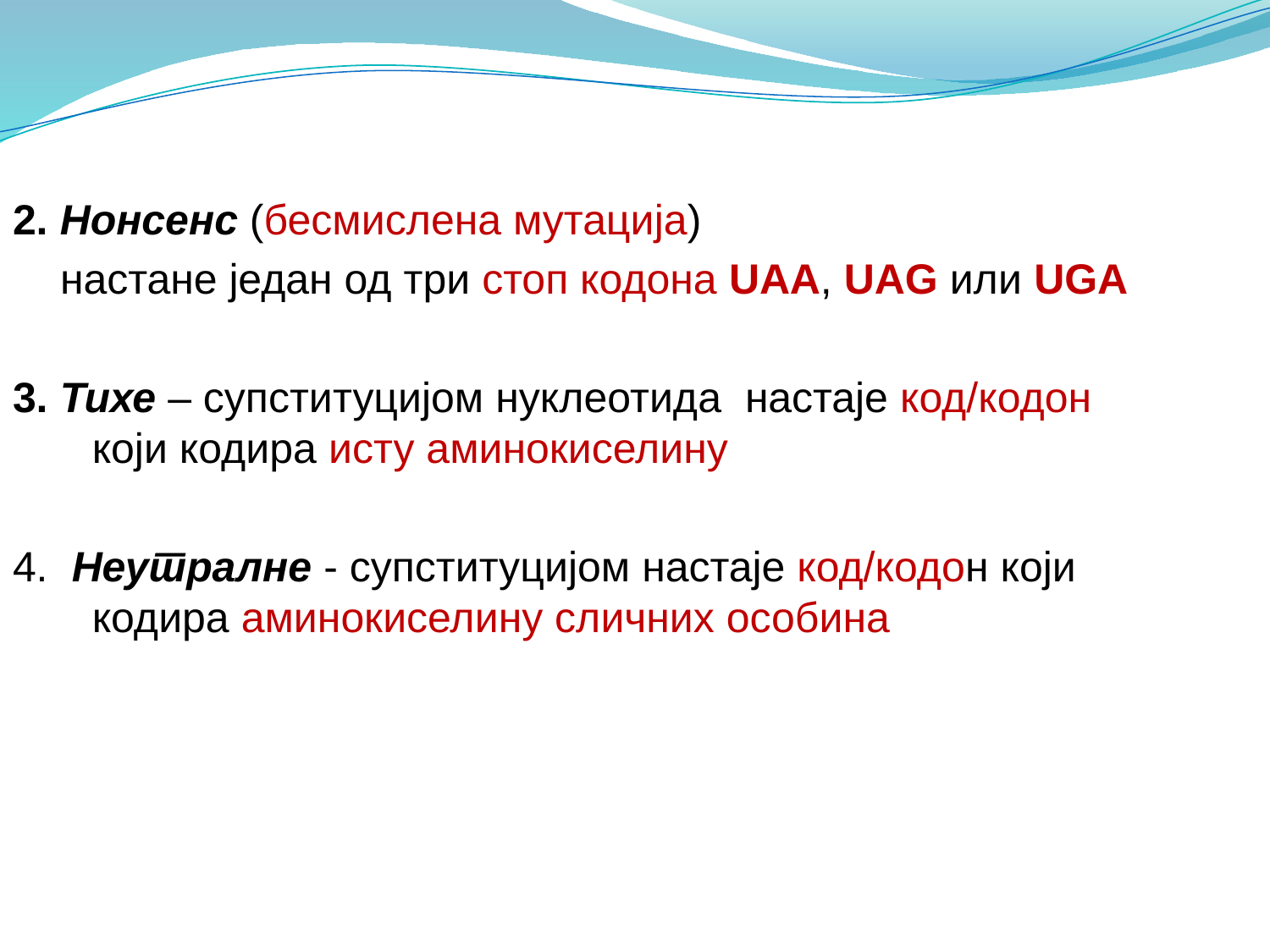

2. Нонсенс (бесмислена мутација)
    настане један од три стоп кодона UAA, UAG или UGA

3. Тихе – супституцијом нуклеотида  настаје код/кодон који кодира исту аминокиселину

4.  Неутралне - супституцијом настаје код/кодон који кодира аминокиселину сличних особина